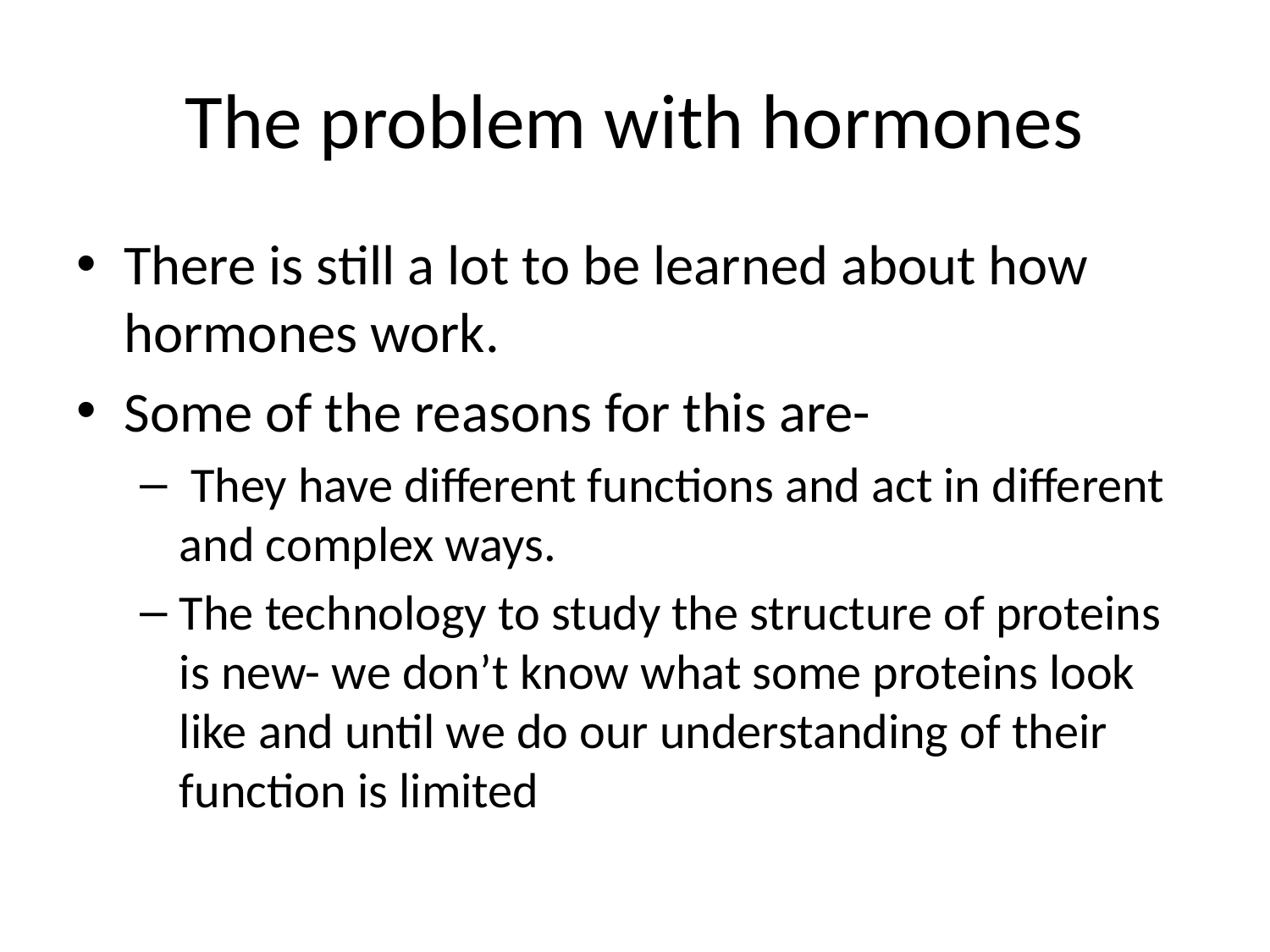

# The problem with hormones
There is still a lot to be learned about how hormones work.
Some of the reasons for this are-
 They have different functions and act in different and complex ways.
The technology to study the structure of proteins is new- we don’t know what some proteins look like and until we do our understanding of their function is limited